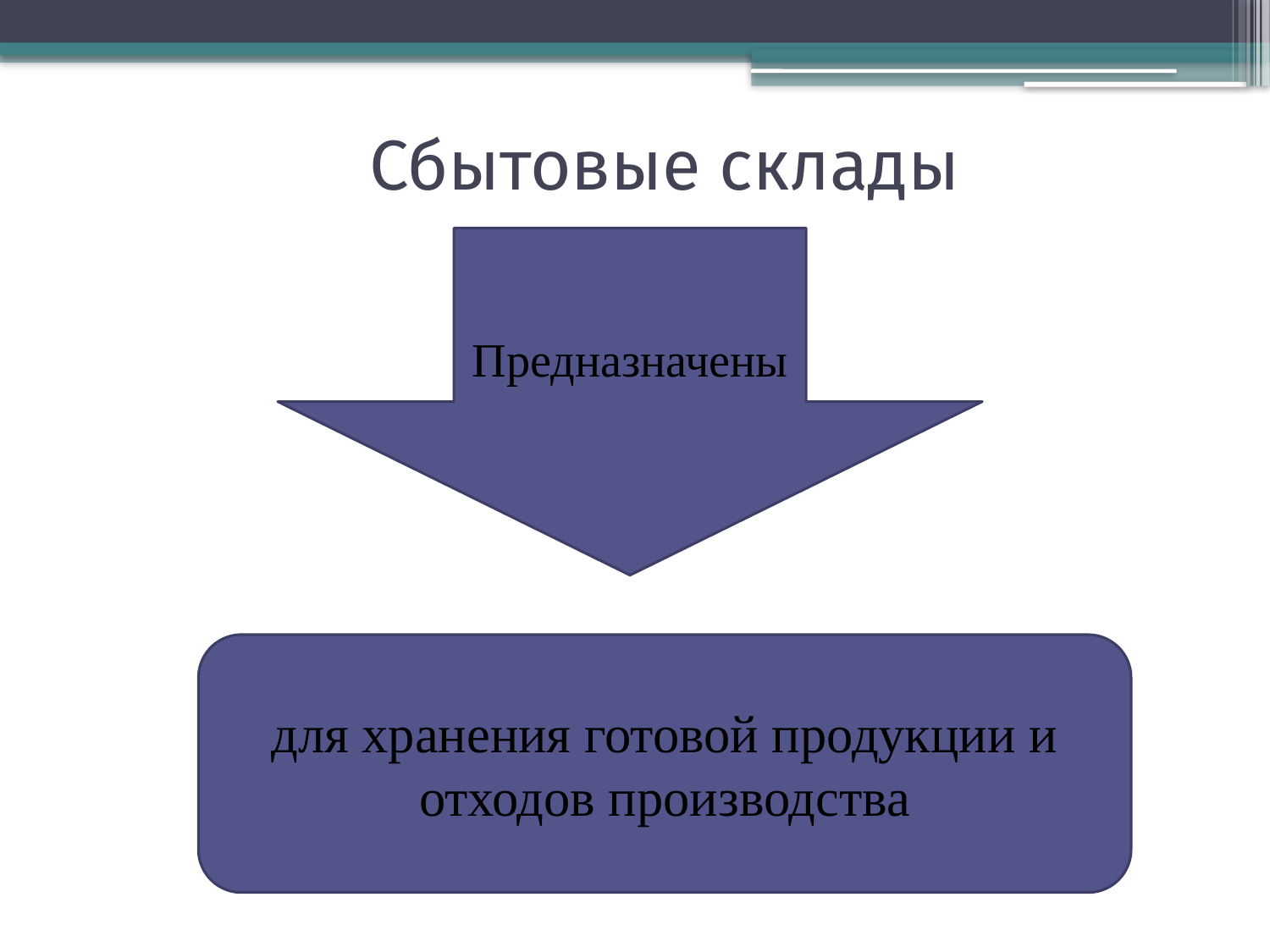

# Сбытовые склады
Предназначены
для хранения готовой продукции и отходов производства